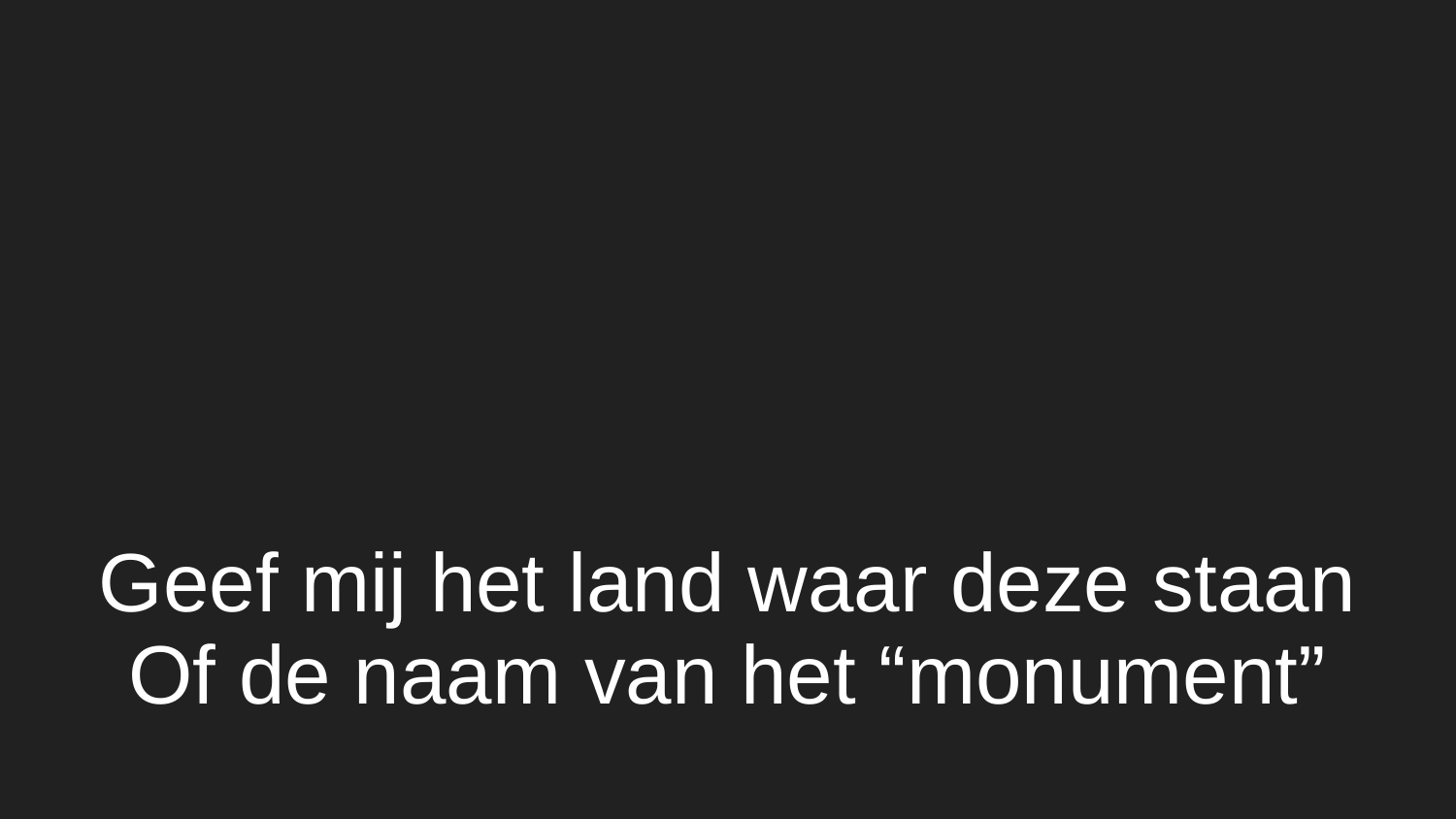

# Geef mij het land waar deze staan
Of de naam van het “monument”